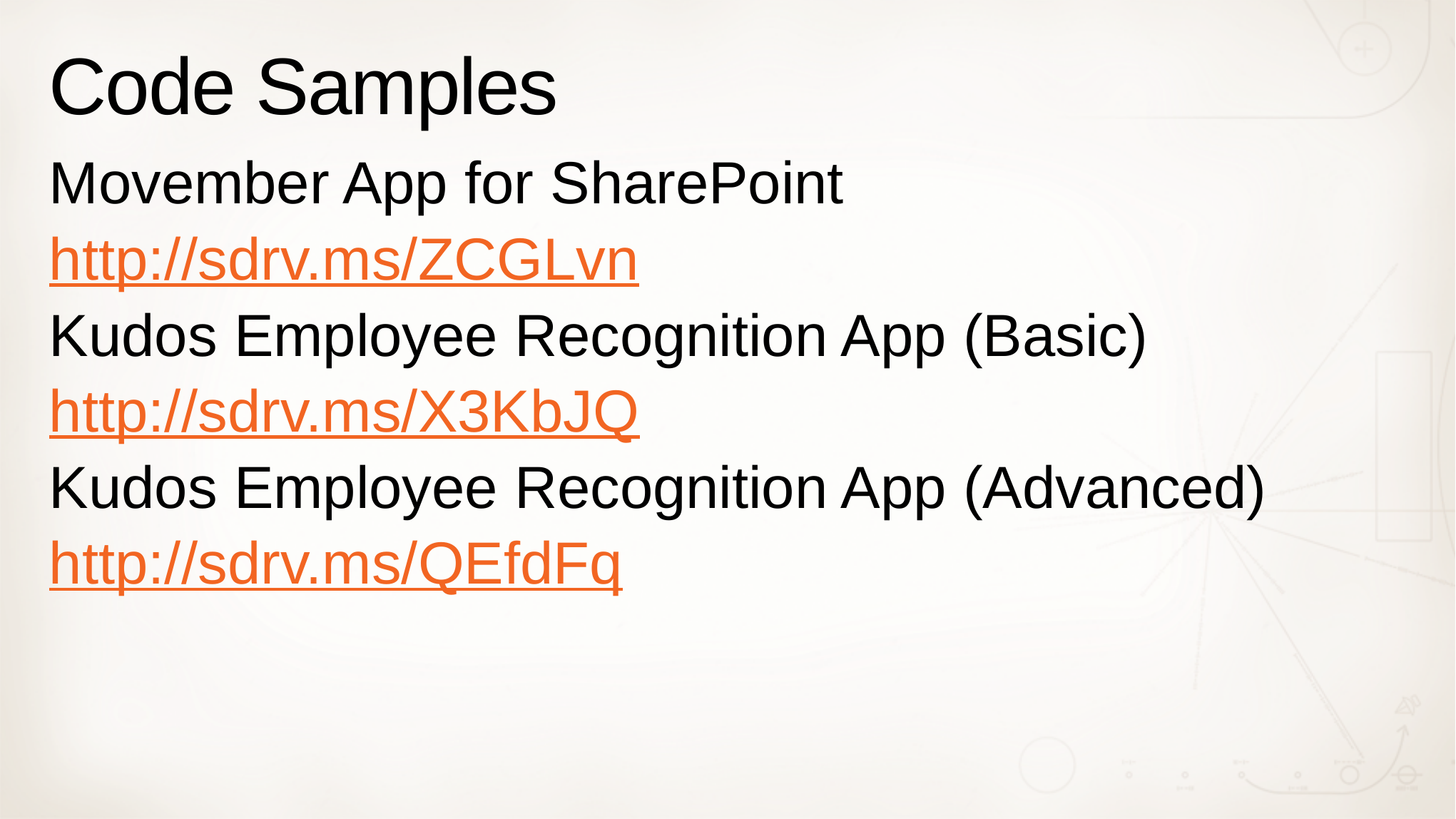

# Code Samples
Movember App for SharePoint
http://sdrv.ms/ZCGLvn
Kudos Employee Recognition App (Basic)
http://sdrv.ms/X3KbJQ
Kudos Employee Recognition App (Advanced)
http://sdrv.ms/QEfdFq